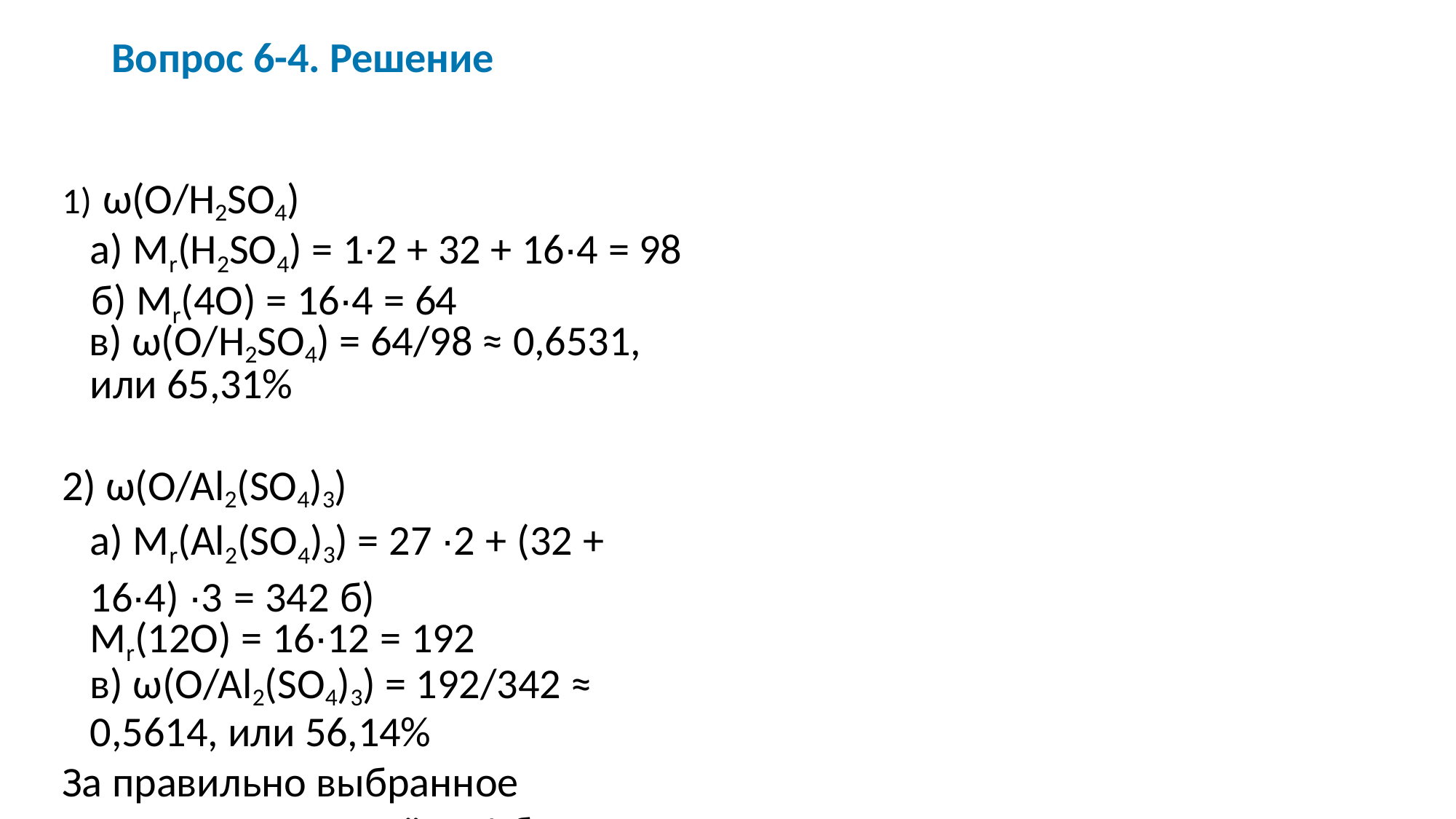

# Вопрос 6-4. Решение
ω(O/H2SO4)
а) Mr(H2SO4) = 1∙2 + 32 + 16∙4 = 98 б) Mr(4O) = 16∙4 = 64
в) ω(O/H2SO4) = 64/98 ≈ 0,6531, или 65,31%
ω(O/Al2(SO4)3)
а) Mr(Al2(SO4)3) = 27 ∙2 + (32 + 16∙4) ∙3 = 342 б)
Mr(12O) = 16∙12 = 192
в) ω(O/Al2(SO4)3) = 192/342 ≈ 0,5614, или 56,14%
За правильно выбранное соединение и расчёт – 1 балл.